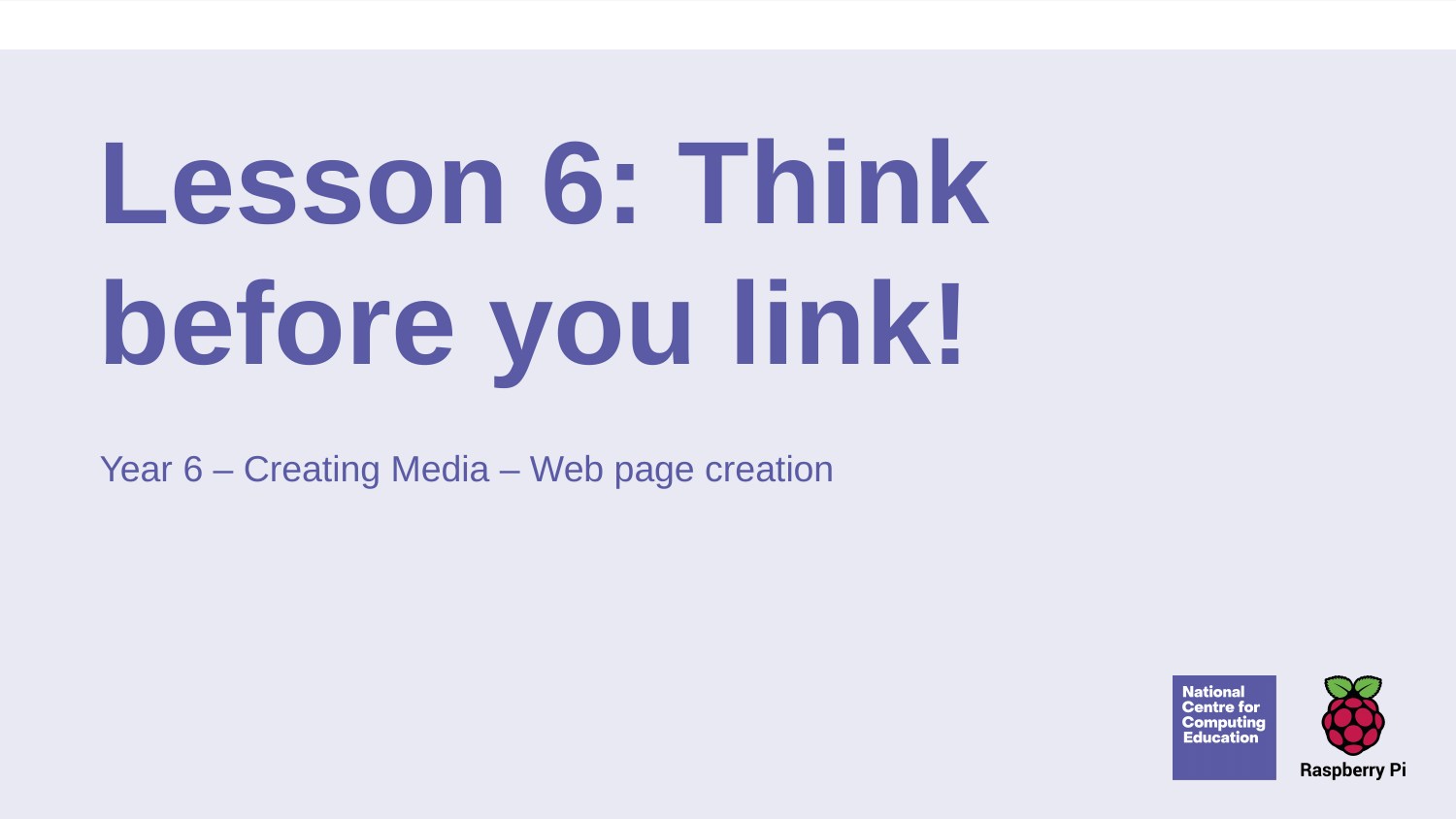

# Lesson 6: Think before you link!
Year 6 – Creating Media – Web page creation